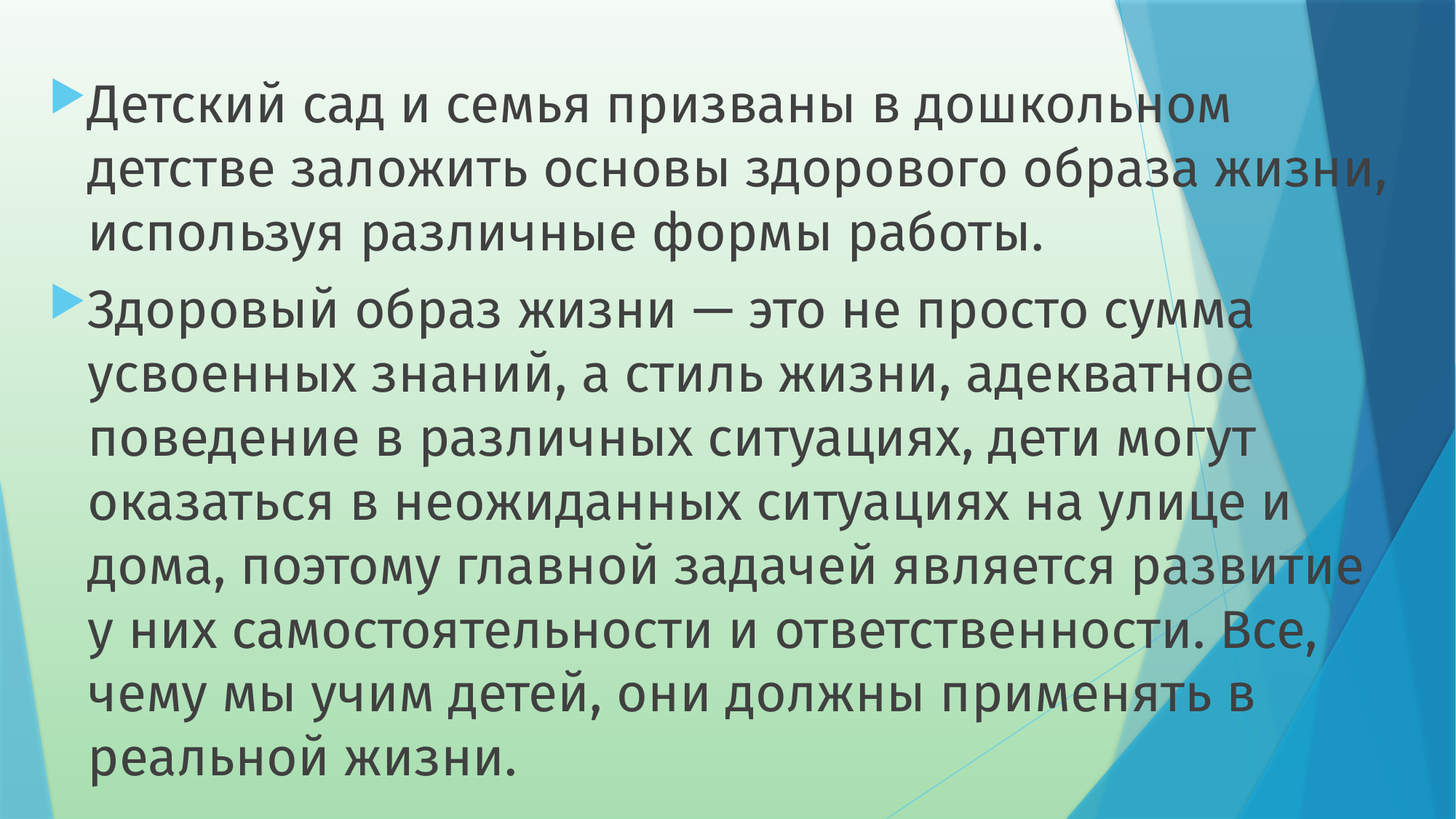

Детский сад и семья призваны в дошкольном детстве заложить основы здорового образа жизни, используя различные формы работы.
Здоровый образ жизни — это не просто сумма усвоенных знаний, а стиль жизни, адекватное поведение в различных ситуациях, дети могут оказаться в неожиданных ситуациях на улице и дома, поэтому главной задачей является развитие у них самостоятельности и ответственности. Все, чему мы учим детей, они должны применять в реальной жизни.